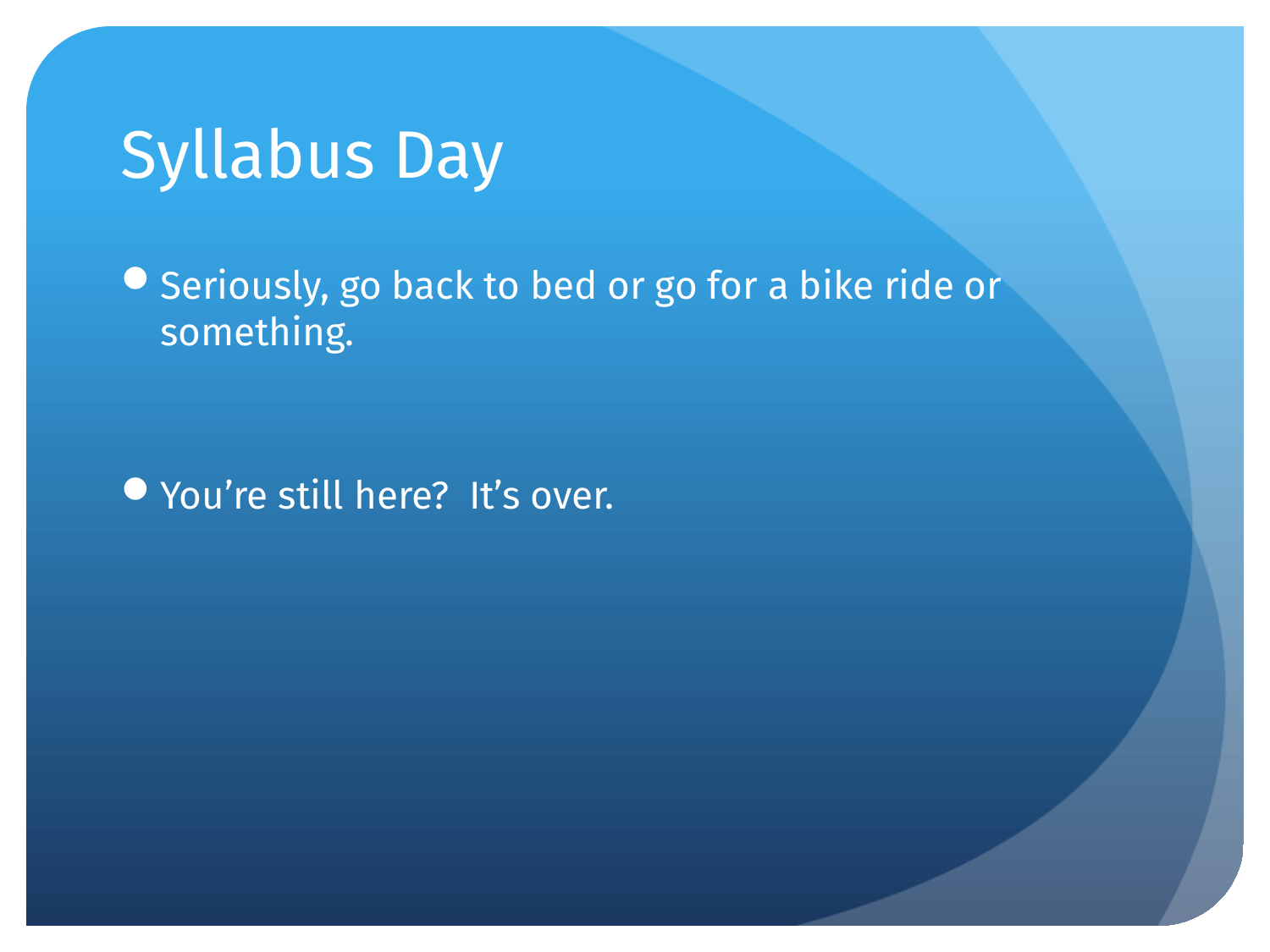

# Syllabus Day
Seriously, go back to bed or go for a bike ride or something.

You’re still here?  It’s over.